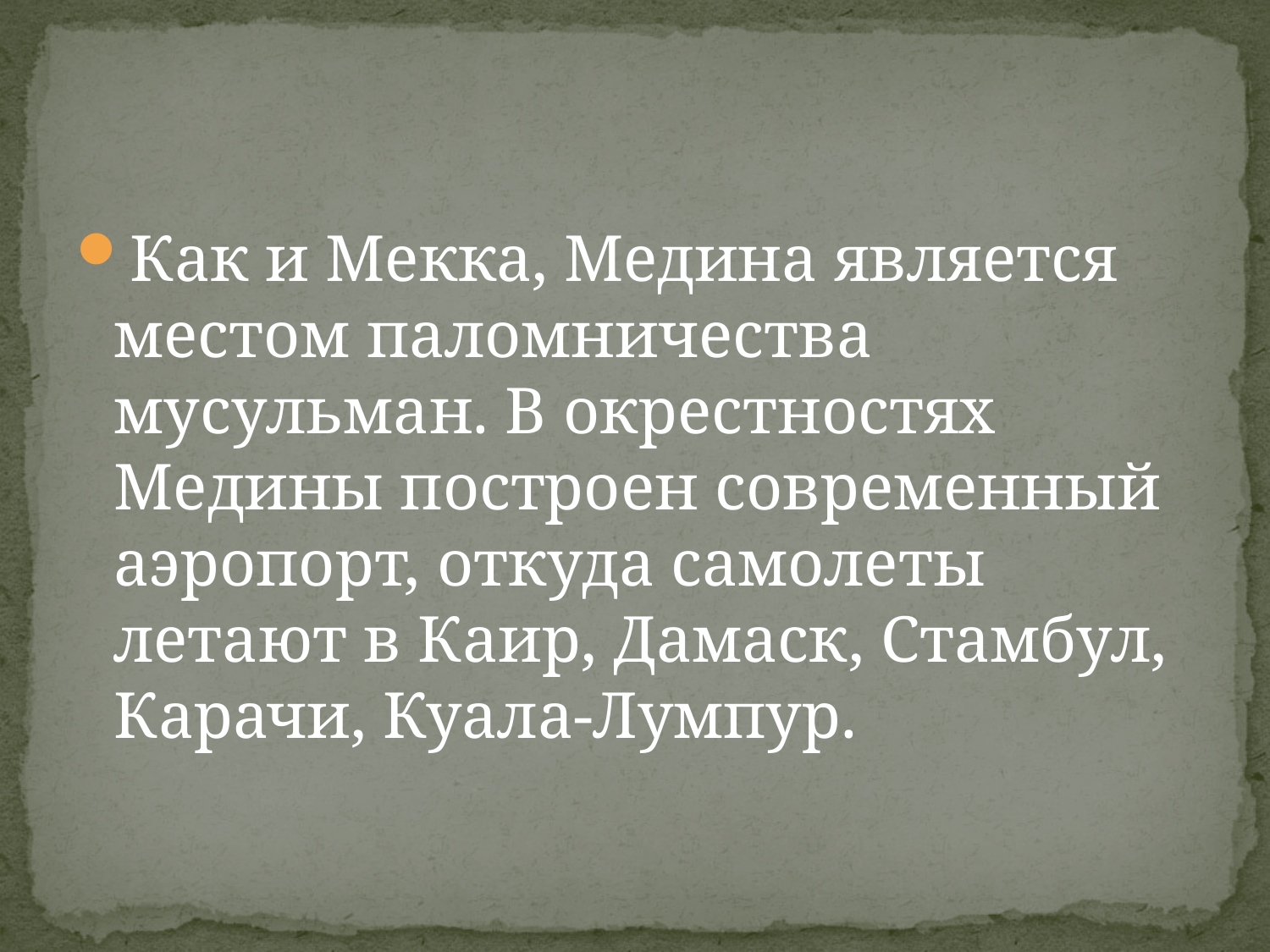

Как и Мекка, Медина является местом паломничества мусульман. В окрестностях Медины построен современный аэропорт, откуда самолеты летают в Каир, Дамаск, Стамбул, Карачи, Куала-Лумпур.